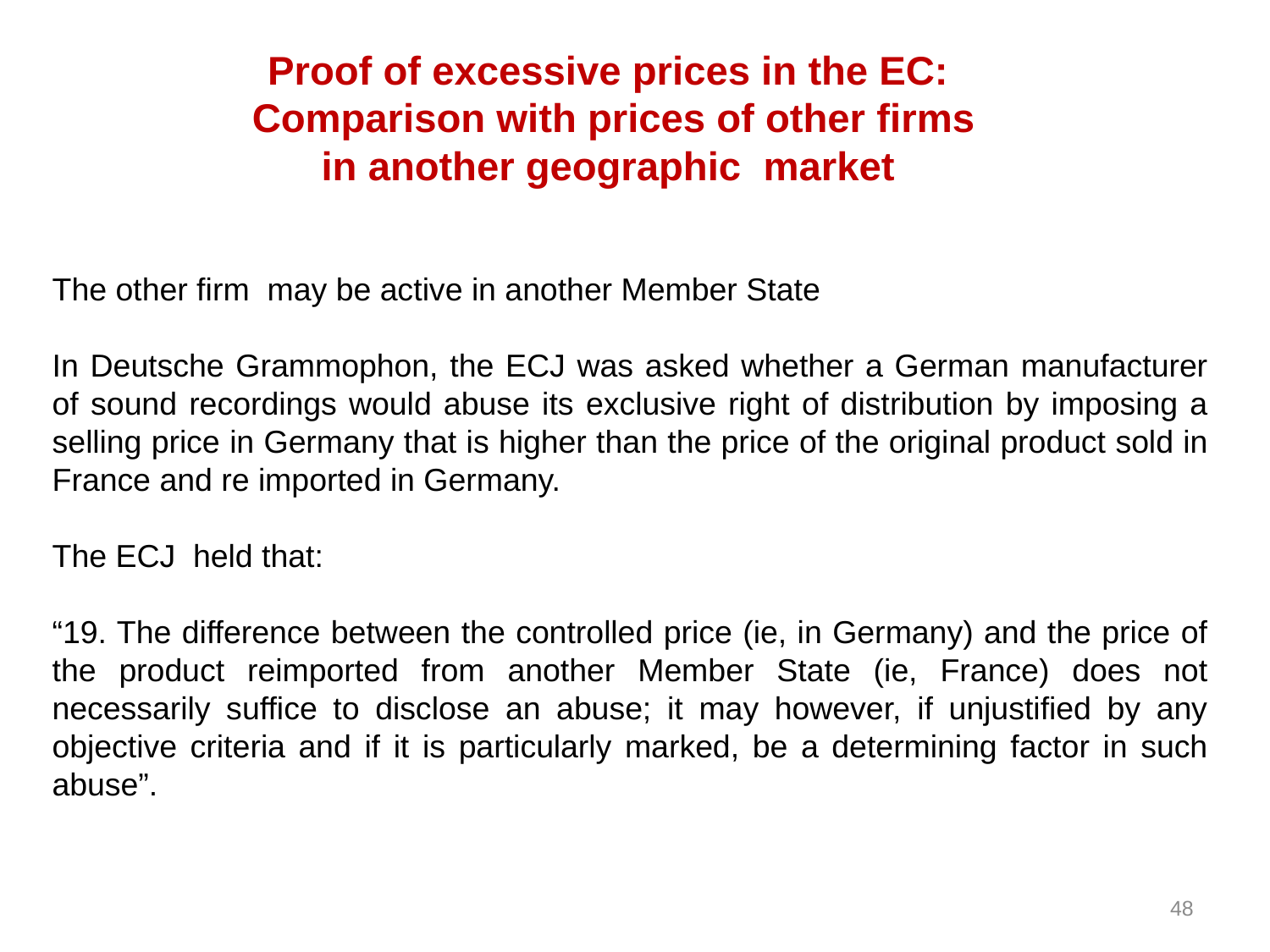

# Proof of excessive prices in the EC: Comparison with prices of other firms in another geographic  market
The other firm  may be active in another Member State

In Deutsche Grammophon, the ECJ was asked whether a German manufacturer of sound recordings would abuse its exclusive right of distribution by imposing a selling price in Germany that is higher than the price of the original product sold in France and re imported in Germany.

The ECJ  held that:

“19. The difference between the controlled price (ie, in Germany) and the price of the product reimported from another Member State (ie, France) does not necessarily suffice to disclose an abuse; it may however, if unjustified by any objective criteria and if it is particularly marked, be a determining factor in such abuse”.

48